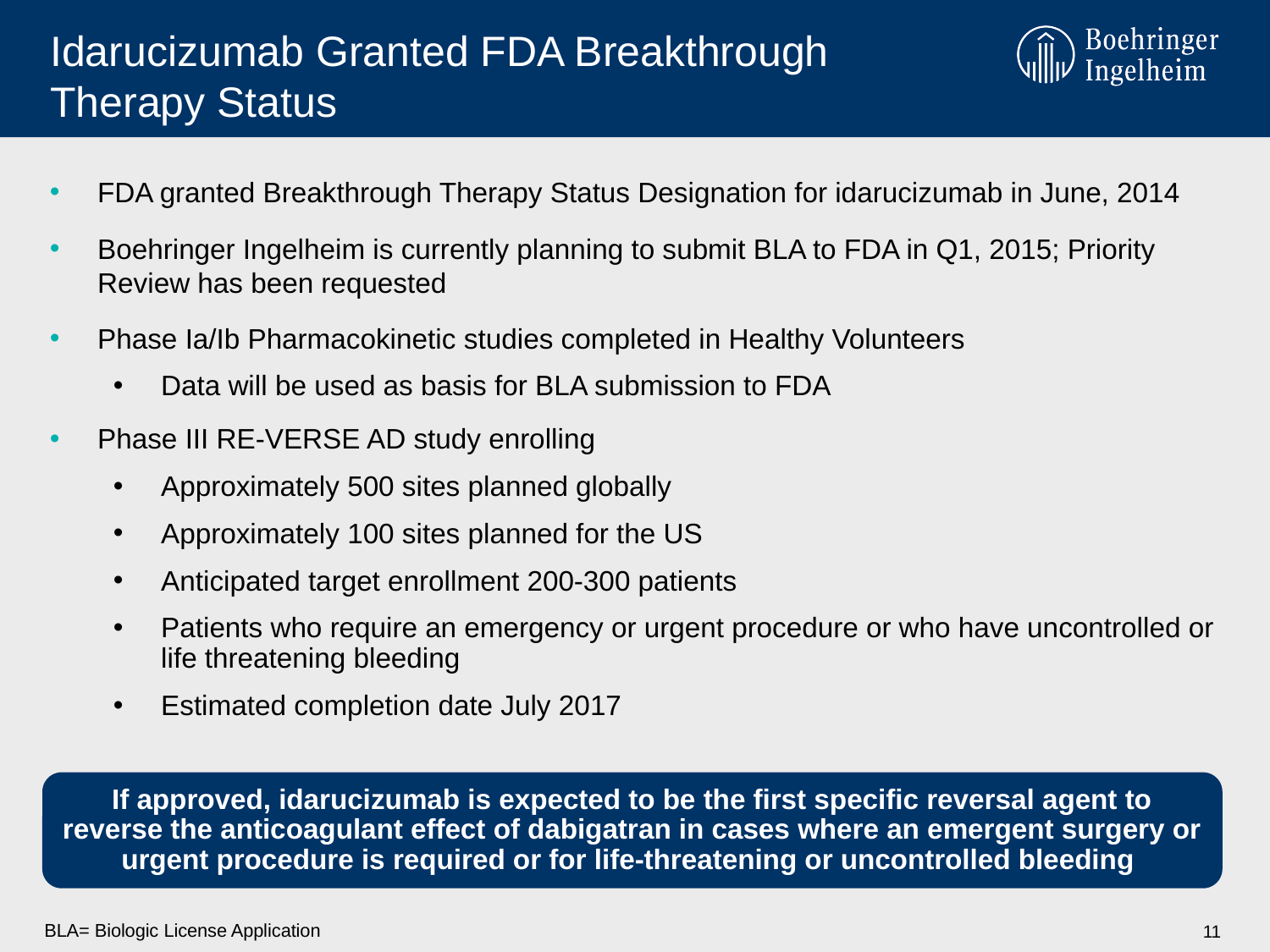

# Idarucizumab Granted FDA Breakthrough Therapy Status
FDA granted Breakthrough Therapy Status Designation for idarucizumab in June, 2014
Boehringer Ingelheim is currently planning to submit BLA to FDA in Q1, 2015; Priority Review has been requested
Phase Ia/Ib Pharmacokinetic studies completed in Healthy Volunteers
Data will be used as basis for BLA submission to FDA
Phase III RE-VERSE AD study enrolling
Approximately 500 sites planned globally
Approximately 100 sites planned for the US
Anticipated target enrollment 200-300 patients
Patients who require an emergency or urgent procedure or who have uncontrolled or life threatening bleeding
Estimated completion date July 2017

If approved, idarucizumab is expected to be the first specific reversal agent to reverse the anticoagulant effect of dabigatran in cases where an emergent surgery or urgent procedure is required or for life-threatening or uncontrolled bleeding
BLA= Biologic License Application
11